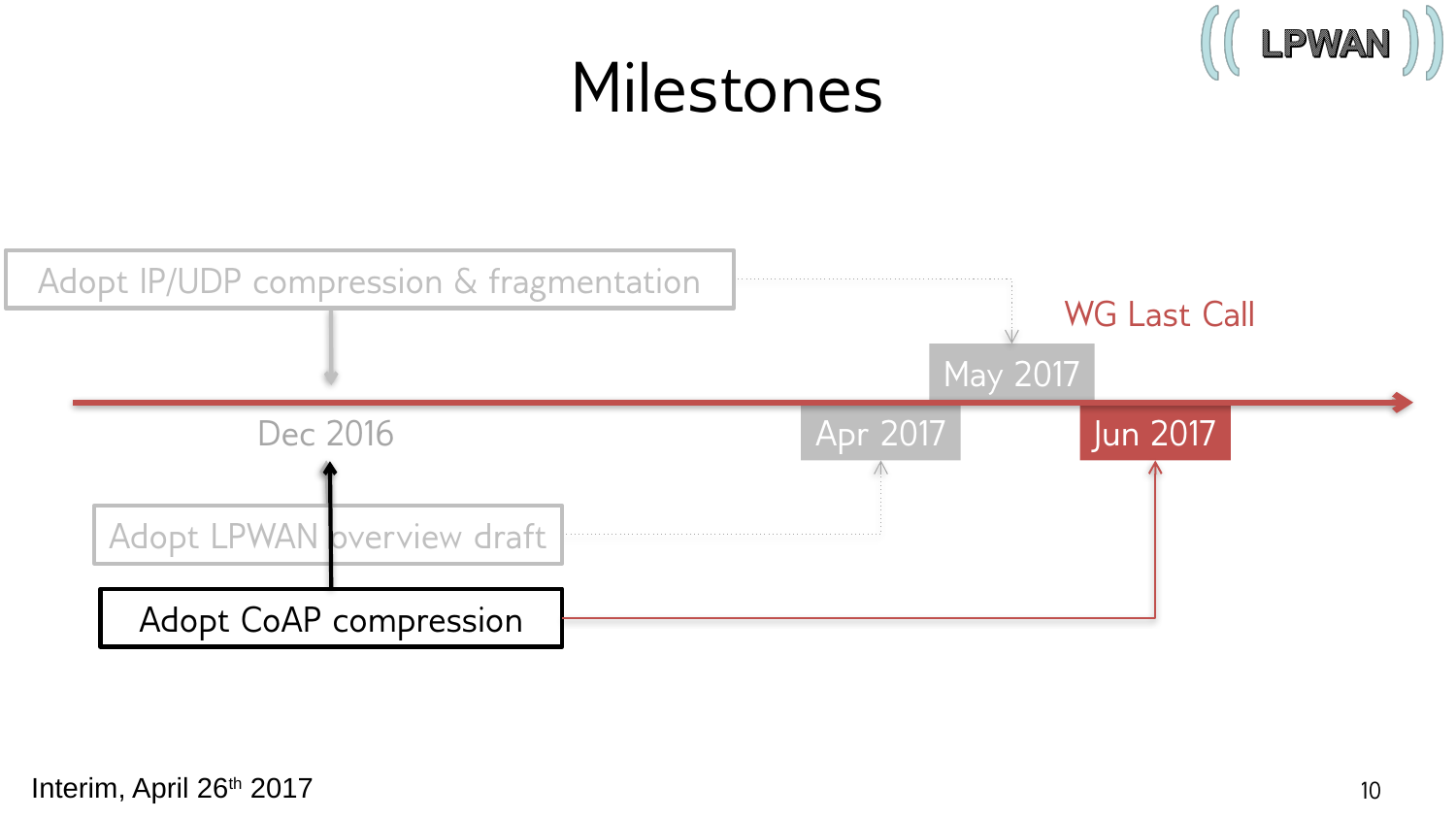

# Milestones
Adopt IP/UDP compression & fragmentation
WG Last Call
May 2017
Dec 2016
Apr 2017
Jun 2017
Adopt LPWAN overview draft
Adopt CoAP compression
10